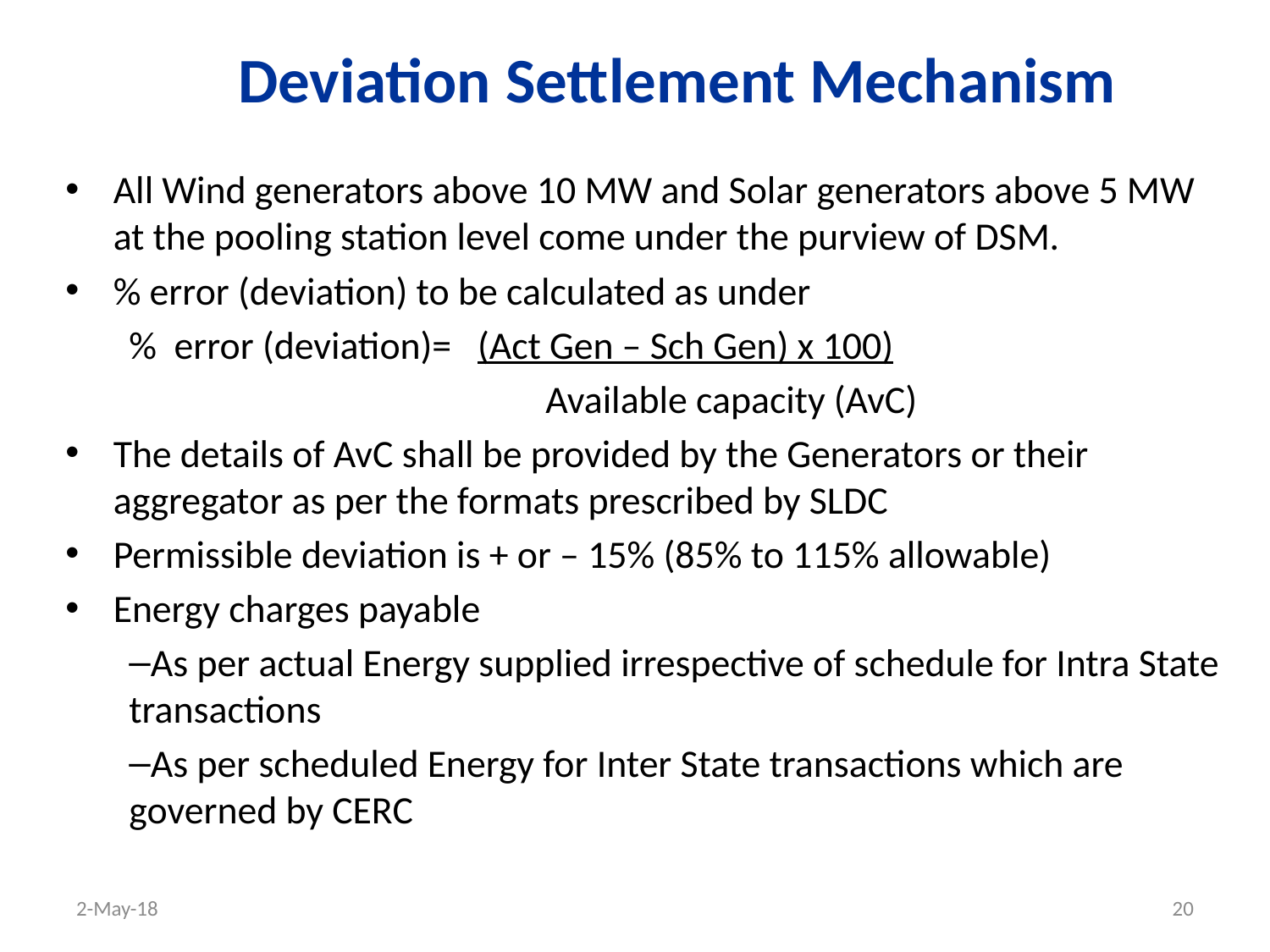

Deviation Settlement Mechanism
All Wind generators above 10 MW and Solar generators above 5 MW at the pooling station level come under the purview of DSM.
% error (deviation) to be calculated as under
%  error (deviation)=   (Act Gen – Sch Gen) x 100)
                                                Available capacity (AvC)
The details of AvC shall be provided by the Generators or their aggregator as per the formats prescribed by SLDC
Permissible deviation is + or – 15% (85% to 115% allowable)
Energy charges payable
As per actual Energy supplied irrespective of schedule for Intra State transactions
As per scheduled Energy for Inter State transactions which are governed by CERC
2-May-18
20